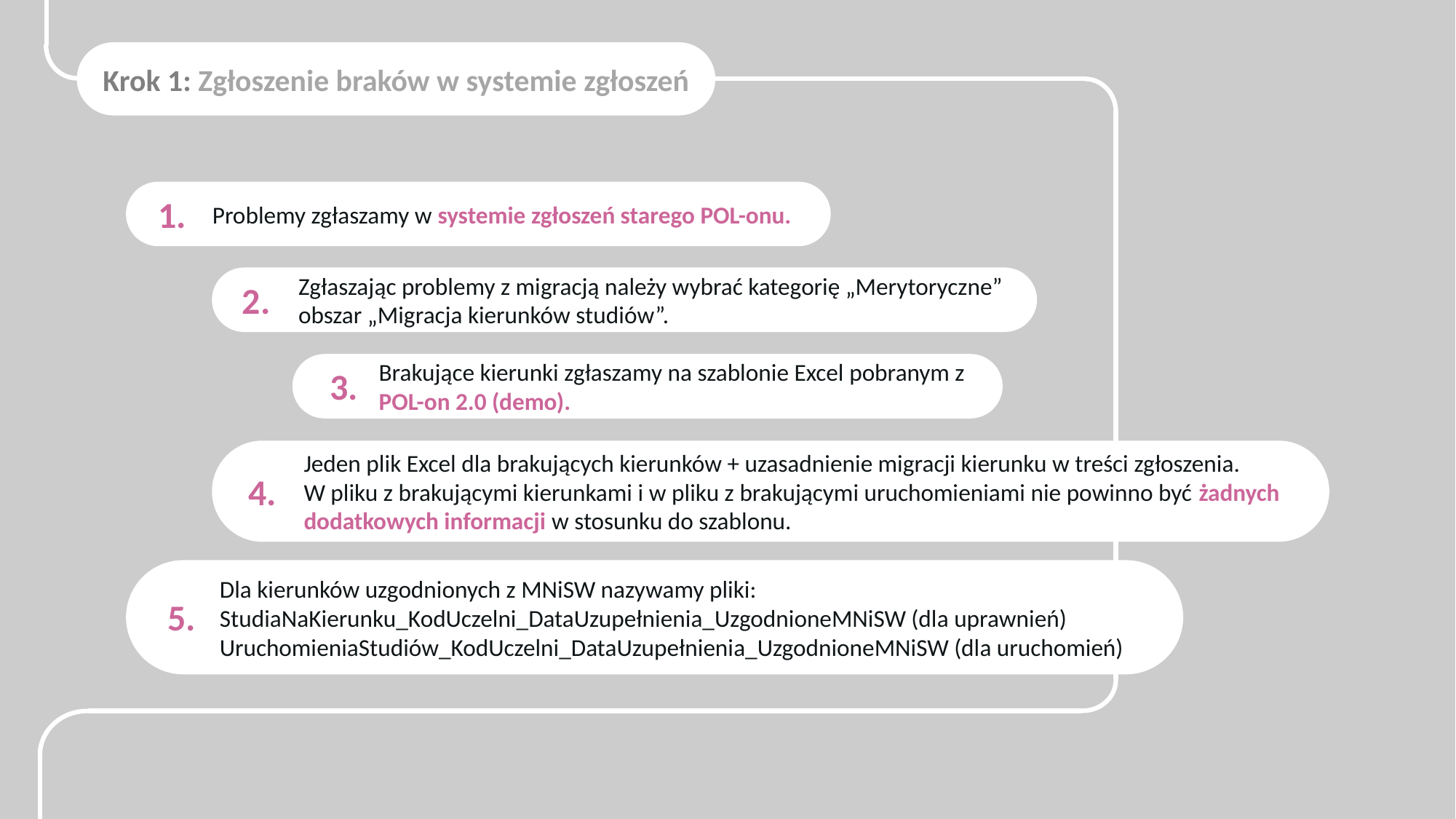

Krok 1: Zgłoszenie braków w systemie zgłoszeń

Problemy zgłaszamy w systemie zgłoszeń starego POL-onu.

1.
Zgłaszając problemy z migracją należy wybrać kategorię „Merytoryczne” obszar „Migracja kierunków studiów”.
2.
Brakujące kierunki zgłaszamy na szablonie Excel pobranym z
POL-on 2.0 (demo).
3.
Jeden plik Excel dla brakujących kierunków + uzasadnienie migracji kierunku w treści zgłoszenia.
W pliku z brakującymi kierunkami i w pliku z brakującymi uruchomieniami nie powinno być żadnych dodatkowych informacji w stosunku do szablonu.
4.
Dla kierunków uzgodnionych z MNiSW nazywamy pliki:
StudiaNaKierunku_KodUczelni_DataUzupełnienia_UzgodnioneMNiSW (dla uprawnień)
UruchomieniaStudiów_KodUczelni_DataUzupełnienia_UzgodnioneMNiSW (dla uruchomień)
5.